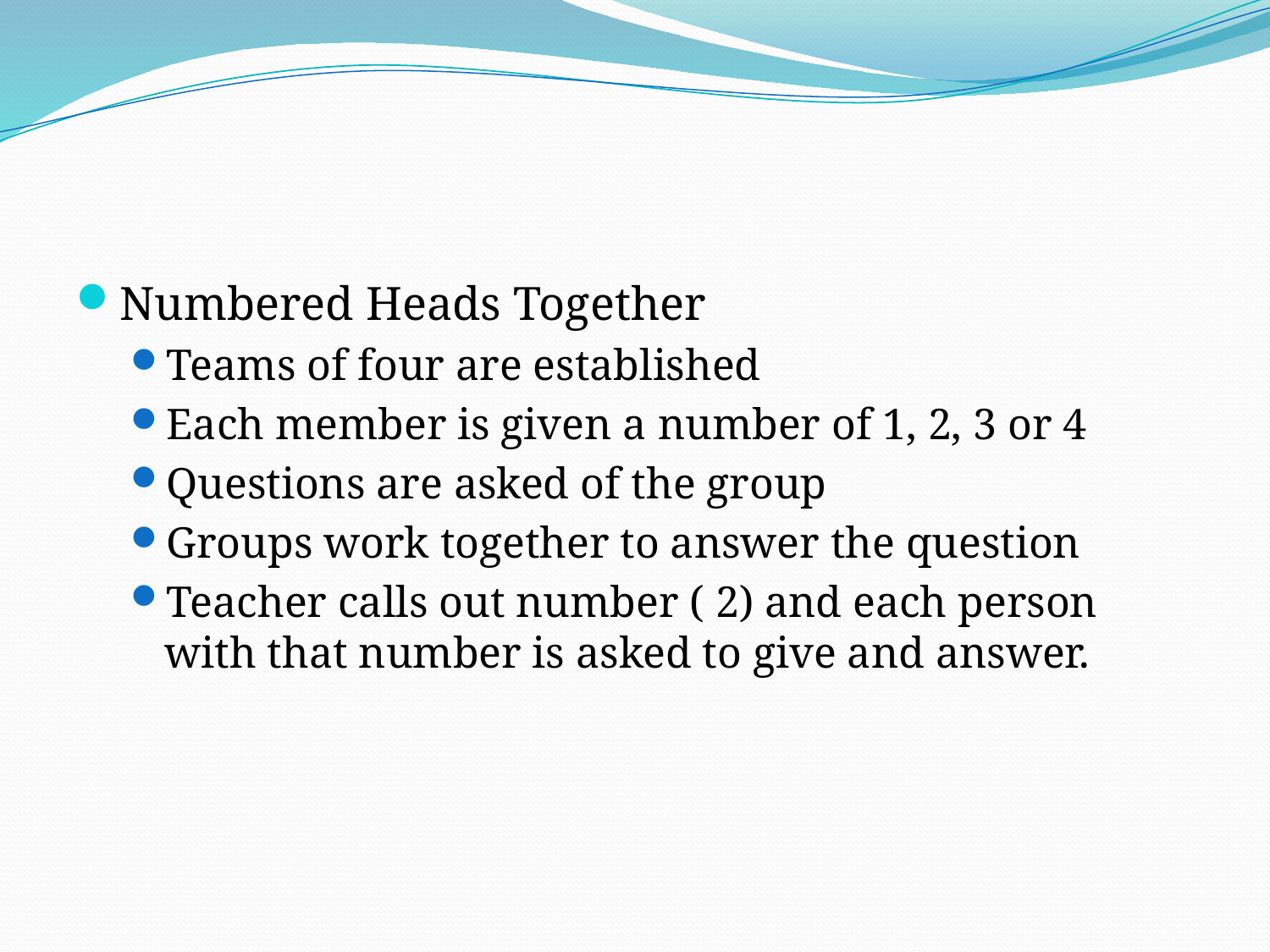

#
Numbered Heads Together
Teams of four are established
Each member is given a number of 1, 2, 3 or 4
Questions are asked of the group
Groups work together to answer the question
Teacher calls out number ( 2) and each person with that number is asked to give and answer.